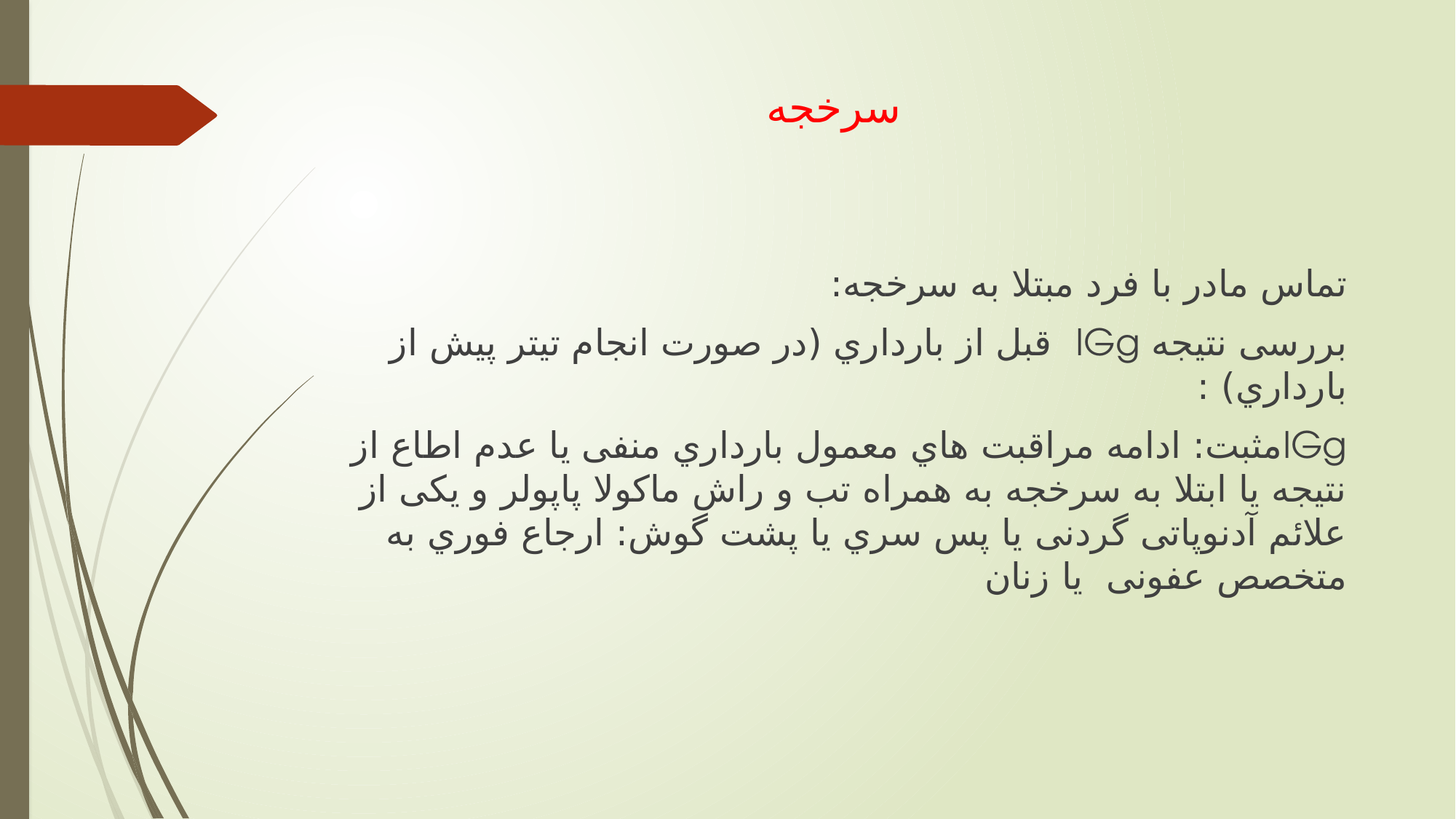

# سرخجه
تماس مادر با فرد مبتلا به سرخجه:
بررسی نتیجه IGg  قبل از بارداري (در صورت انجام تیتر پیش از بارداري) :
IGgمثبت: ادامه مراقبت هاي معمول بارداري منفی يا عدم اطاع از نتیجه يا ابتلا به سرخجه به همراه تب و راش ماكولا پاپولر و يكی از علائم آدنوپاتی گردنی يا پس سري يا پشت گوش: ارجاع فوري به متخصص عفونی  یا زنان